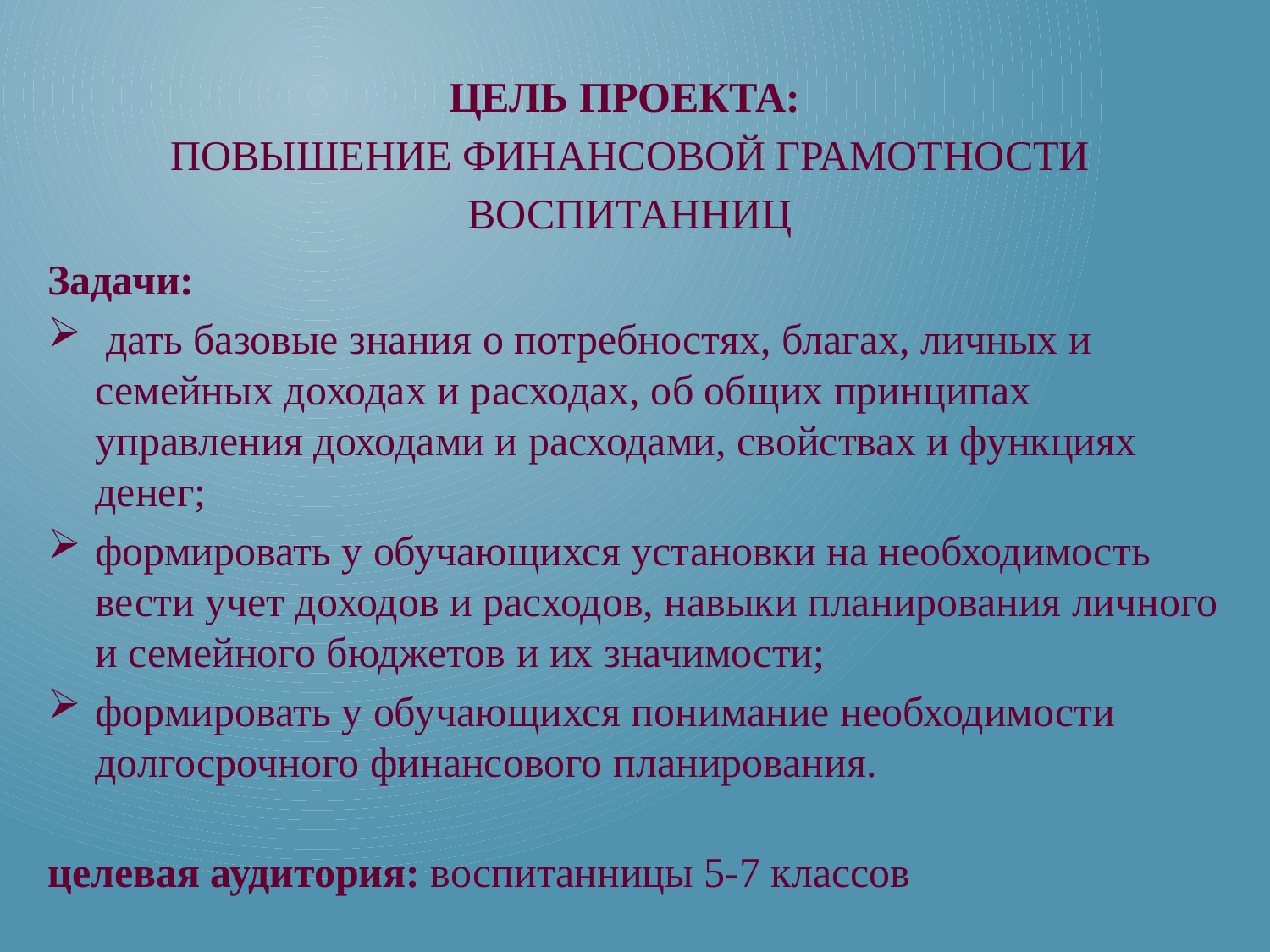

# Цель проекта: Повышение Финансовой Грамотности Воспитанниц
Задачи:
 дать базовые знания о потребностях, благах, личных и семейных доходах и расходах, об общих принципах управления доходами и расходами, свойствах и функциях денег;
формировать у обучающихся установки на необходимость вести учет доходов и расходов, навыки планирования личного и семейного бюджетов и их значимости;
формировать у обучающихся понимание необходимости долгосрочного финансового планирования.
целевая аудитория: воспитанницы 5-7 классов